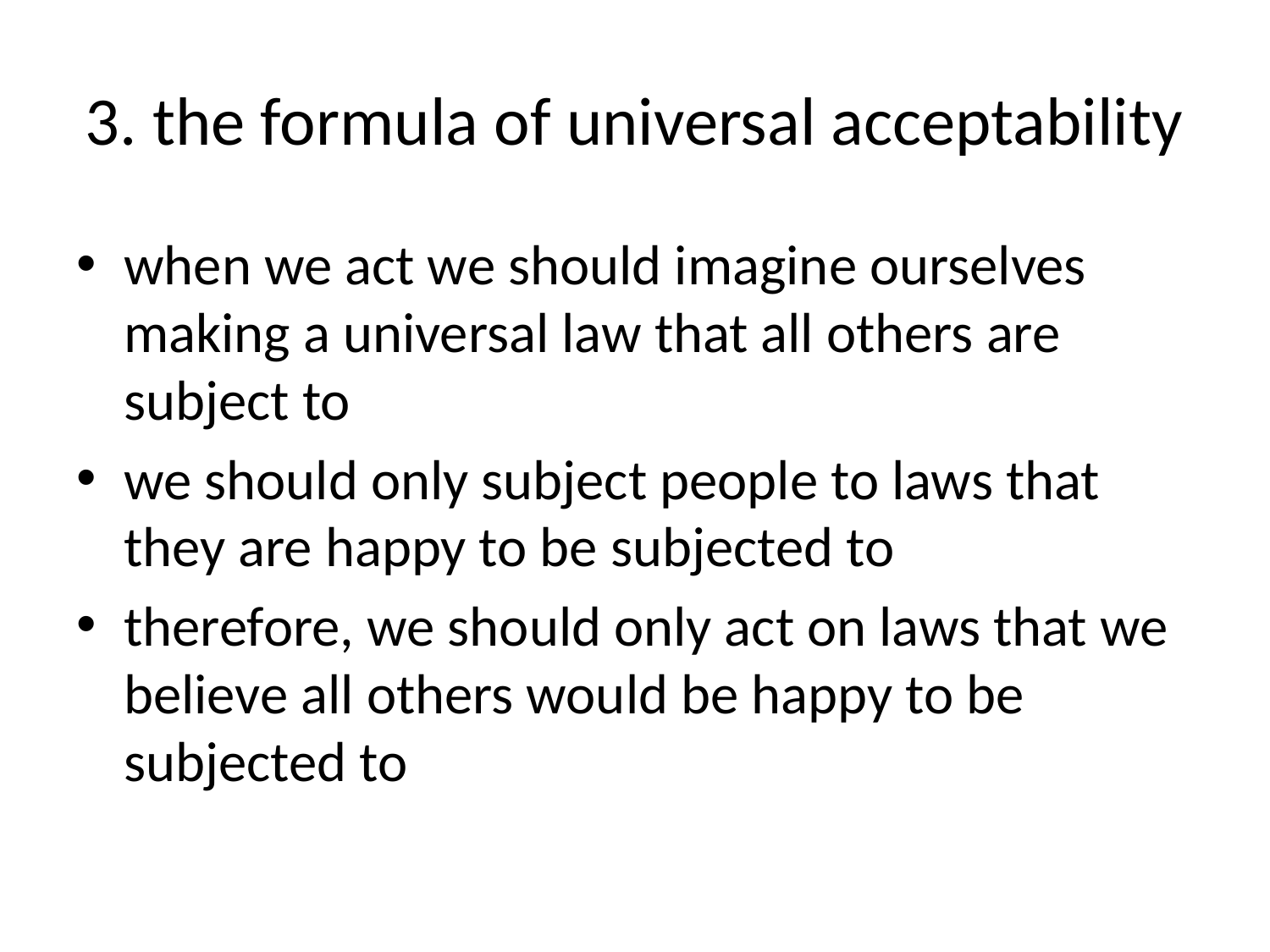

# 3. the formula of universal acceptability
when we act we should imagine ourselves making a universal law that all others are subject to
we should only subject people to laws that they are happy to be subjected to
therefore, we should only act on laws that we believe all others would be happy to be subjected to